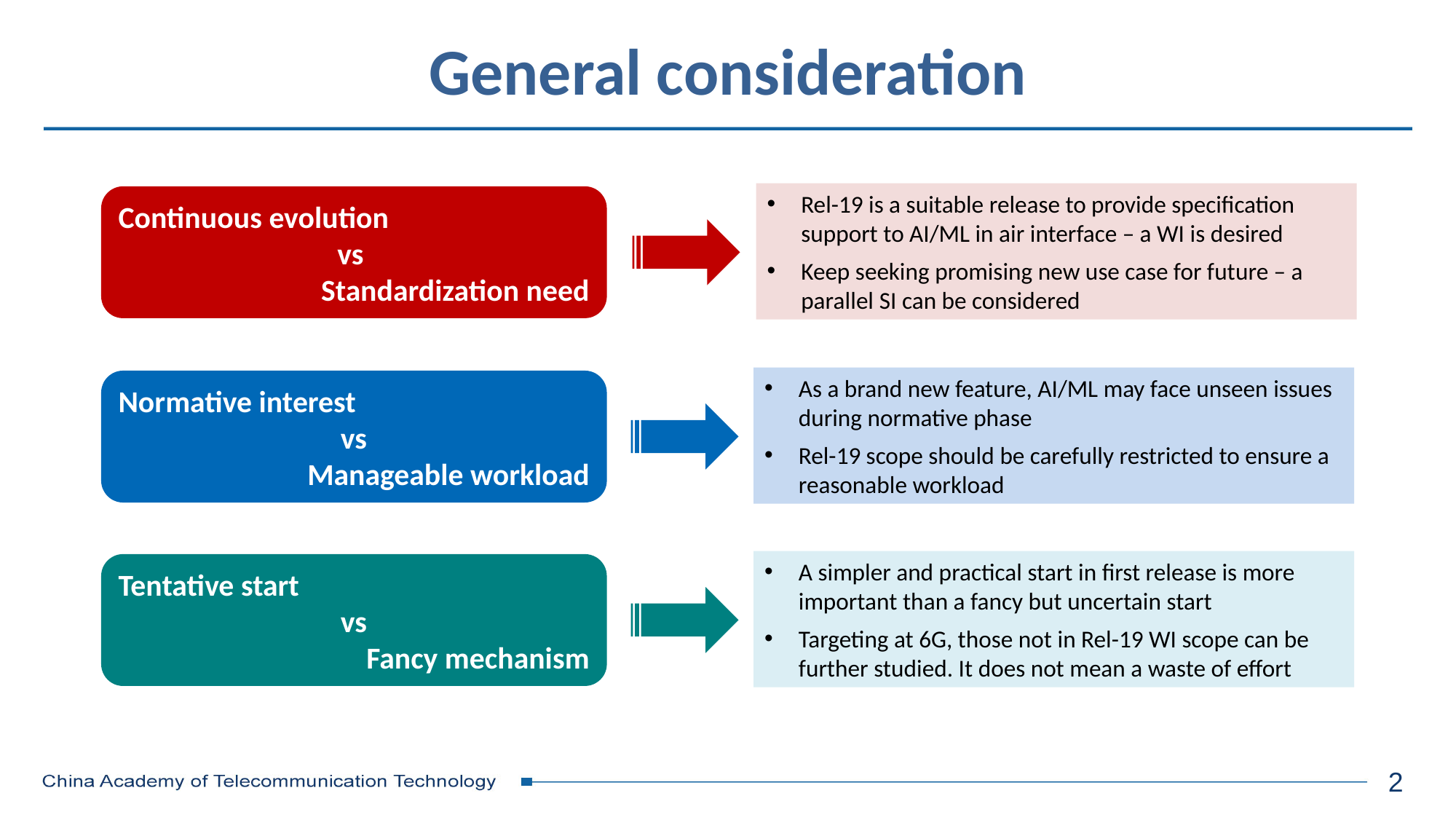

# General consideration

Rel-19 is a suitable release to provide specification support to AI/ML in air interface – a WI is desired
Keep seeking promising new use case for future – a parallel SI can be considered
Continuous evolution
vs
Standardization need

As a brand new feature, AI/ML may face unseen issues during normative phase
Rel-19 scope should be carefully restricted to ensure a reasonable workload
Normative interest
vs
Manageable workload

A simpler and practical start in first release is more important than a fancy but uncertain start
Targeting at 6G, those not in Rel-19 WI scope can be further studied. It does not mean a waste of effort
Tentative start
vs
Fancy mechanism

2